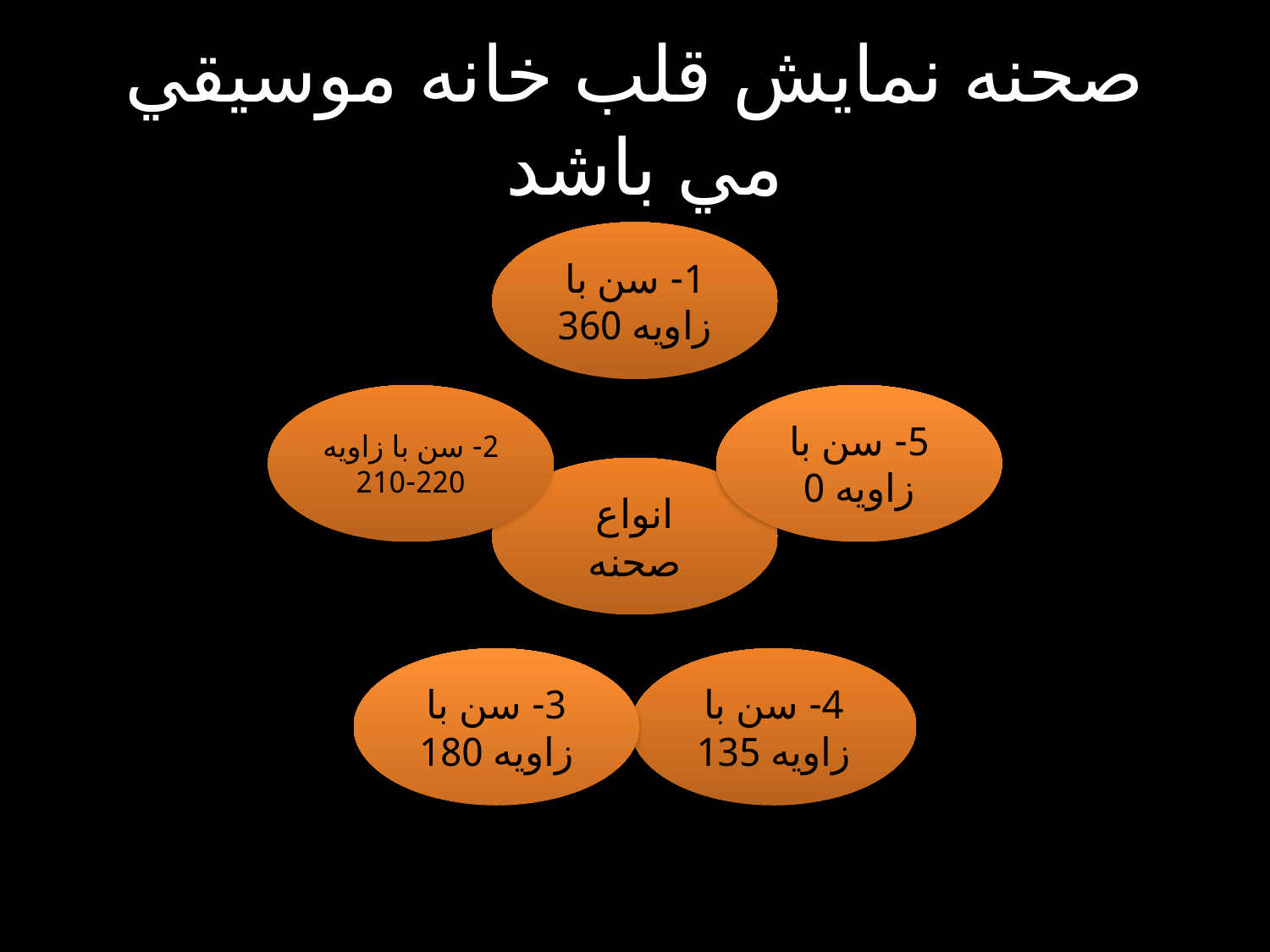

# صحنه نمايش قلب خانه موسيقي مي باشد
انواع صحنه
1- سن با زاويه 360
5- سن با زاويه 0
3- سن با زاويه 180
4- سن با زاويه 135